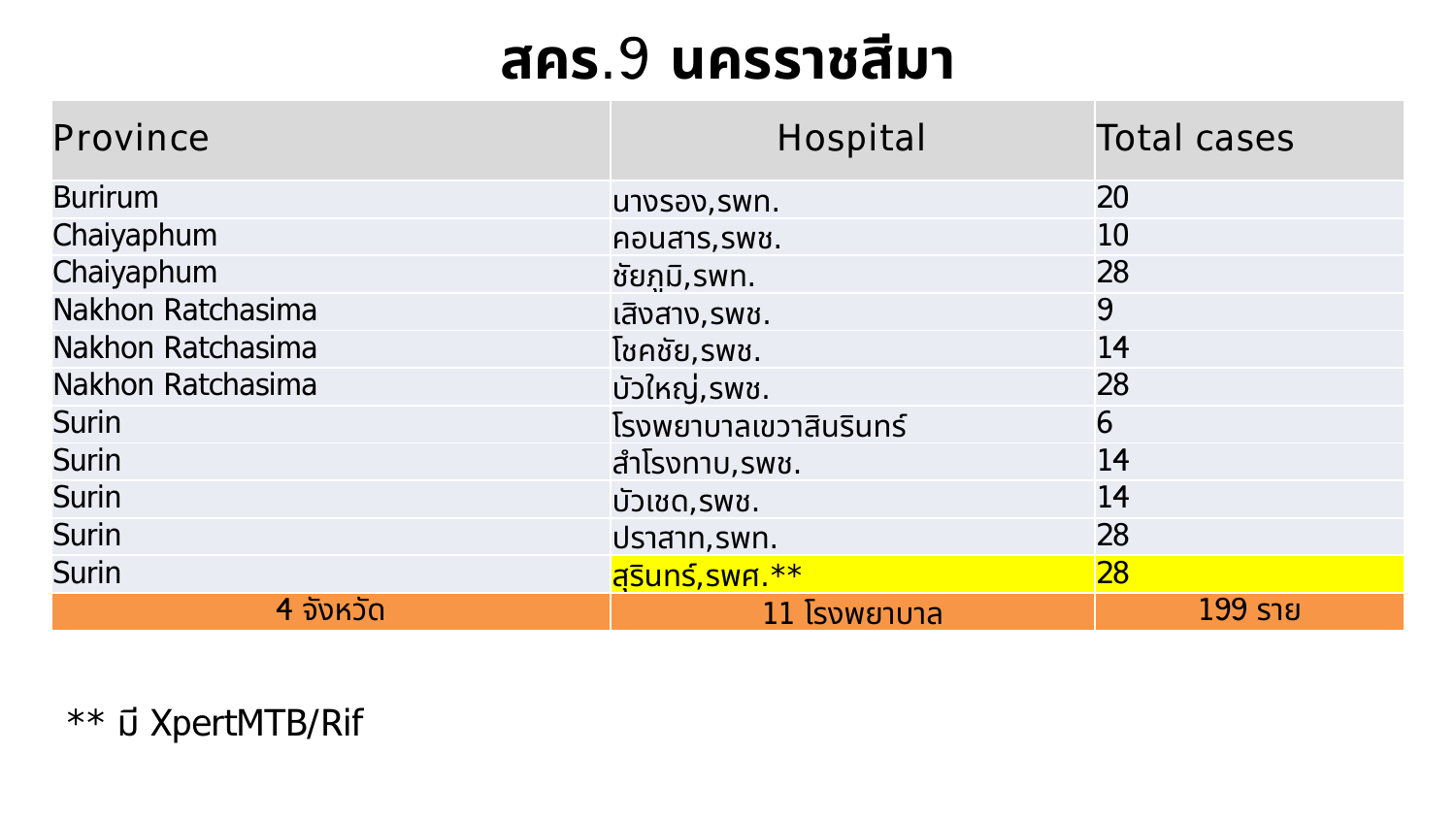

# สคร.9 นครราชสีมา
| Province | Hospital | Total cases |
| --- | --- | --- |
| Burirum | นางรอง,รพท. | 20 |
| Chaiyaphum | คอนสาร,รพช. | 10 |
| Chaiyaphum | ชัยภูมิ,รพท. | 28 |
| Nakhon Ratchasima | เสิงสาง,รพช. | 9 |
| Nakhon Ratchasima | โชคชัย,รพช. | 14 |
| Nakhon Ratchasima | บัวใหญ่,รพช. | 28 |
| Surin | โรงพยาบาลเขวาสินรินทร์ | 6 |
| Surin | สำโรงทาบ,รพช. | 14 |
| Surin | บัวเชด,รพช. | 14 |
| Surin | ปราสาท,รพท. | 28 |
| Surin | สุรินทร์,รพศ.\*\* | 28 |
| 4 จังหวัด | 11 โรงพยาบาล | 199 ราย |
** มี XpertMTB/Rif